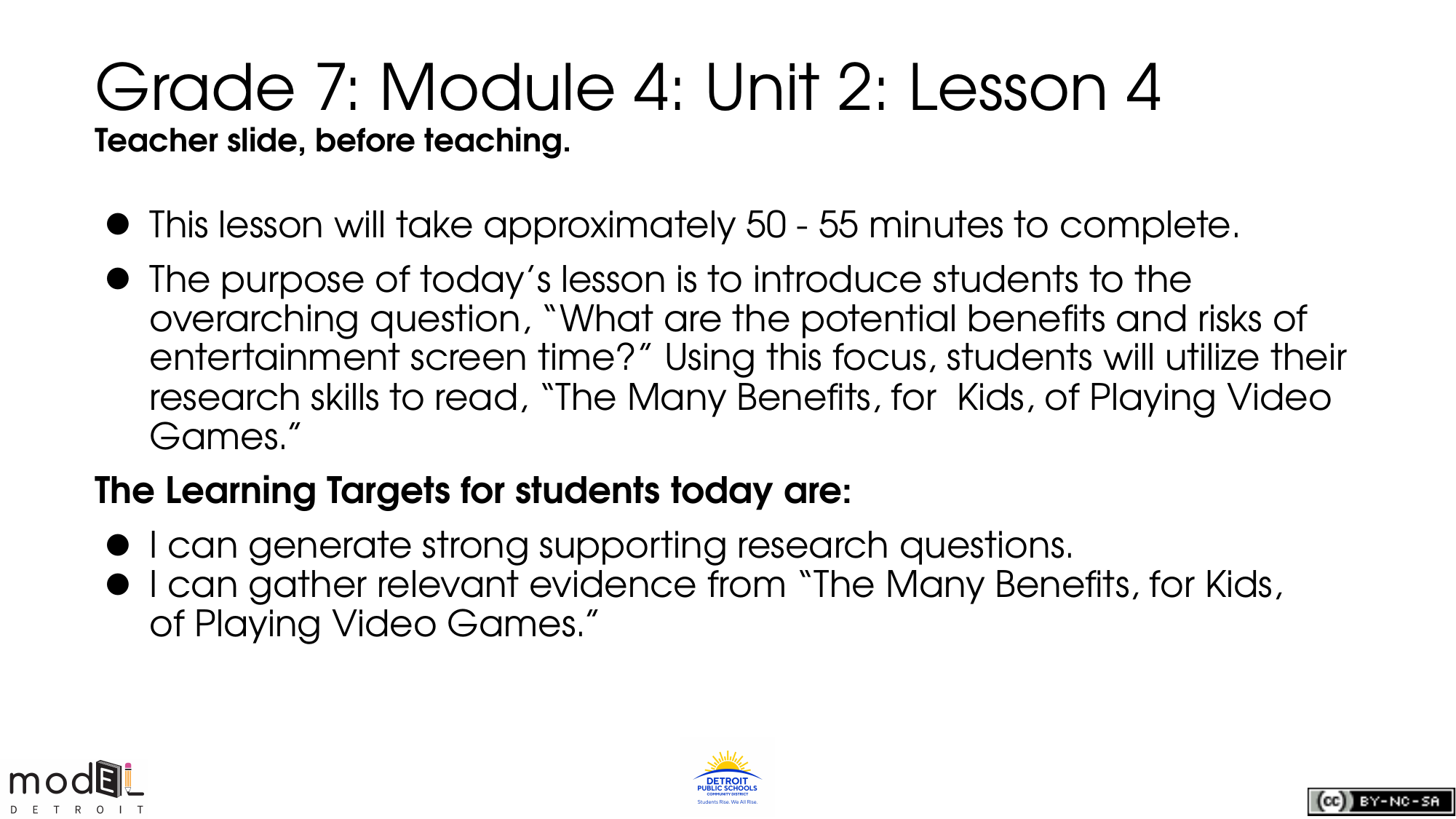

# Grade 7: Module 4: Unit 2: Lesson 4
Teacher slide, before teaching.
This lesson will take approximately 50 - 55 minutes to complete.
The purpose of today’s lesson is to introduce students to the overarching question, “What are the potential benefits and risks of entertainment screen time?” Using this focus, students will utilize their research skills to read, “The Many Benefits, for  Kids, of Playing Video Games.”
The Learning Targets for students today are:
I can generate strong supporting research questions.
I can gather relevant evidence from “The Many Benefits, for Kids,       of Playing Video Games.”